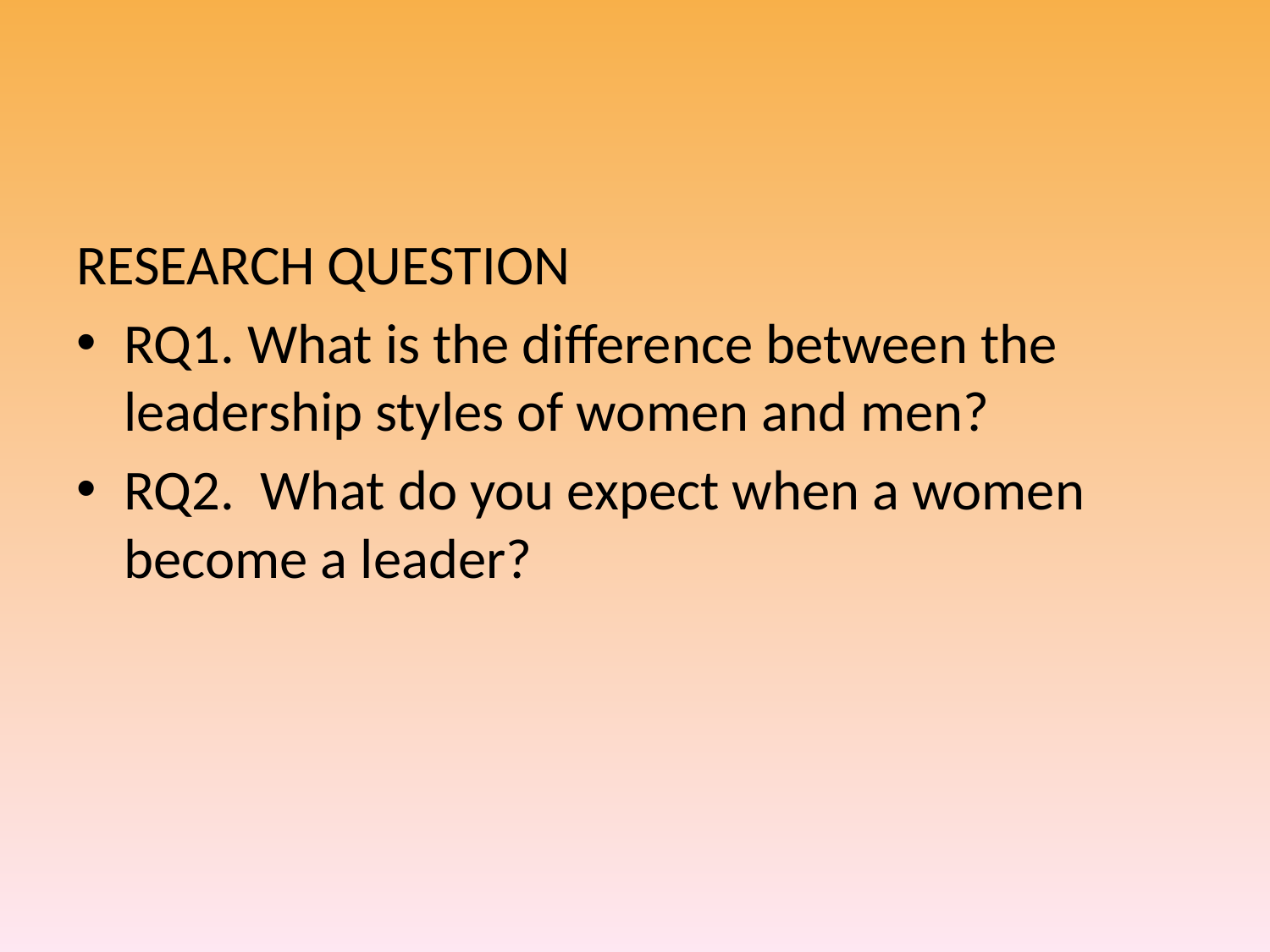

RESEARCH QUESTION
RQ1. What is the difference between the leadership styles of women and men?
RQ2.  What do you expect when a women become a leader?